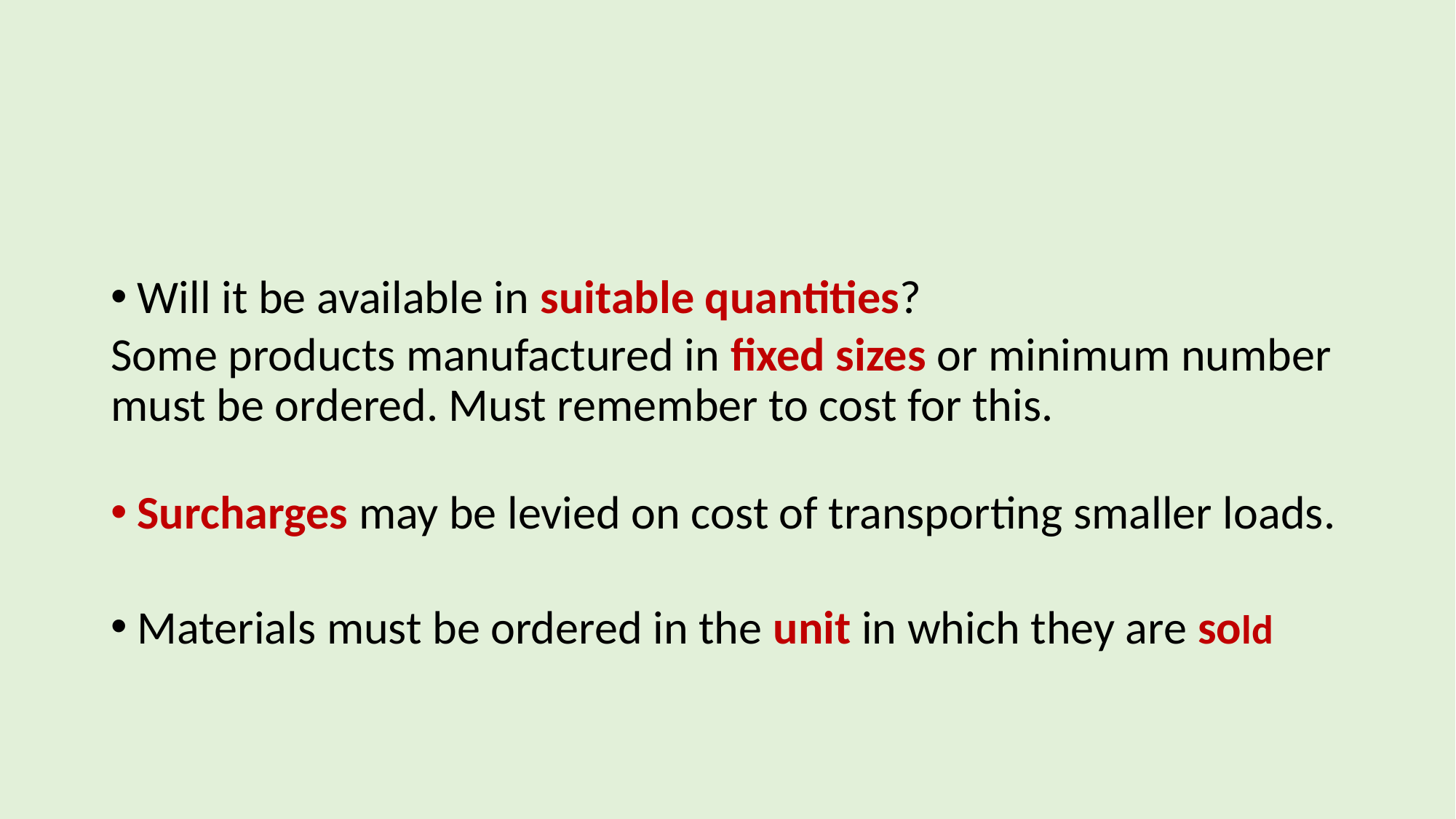

#

Will it be available in suitable quantities?
Some products manufactured in fixed sizes or minimum number must be ordered. Must remember to cost for this.

Surcharges may be levied on cost of transporting smaller loads.

Materials must be ordered in the unit in which they are sold